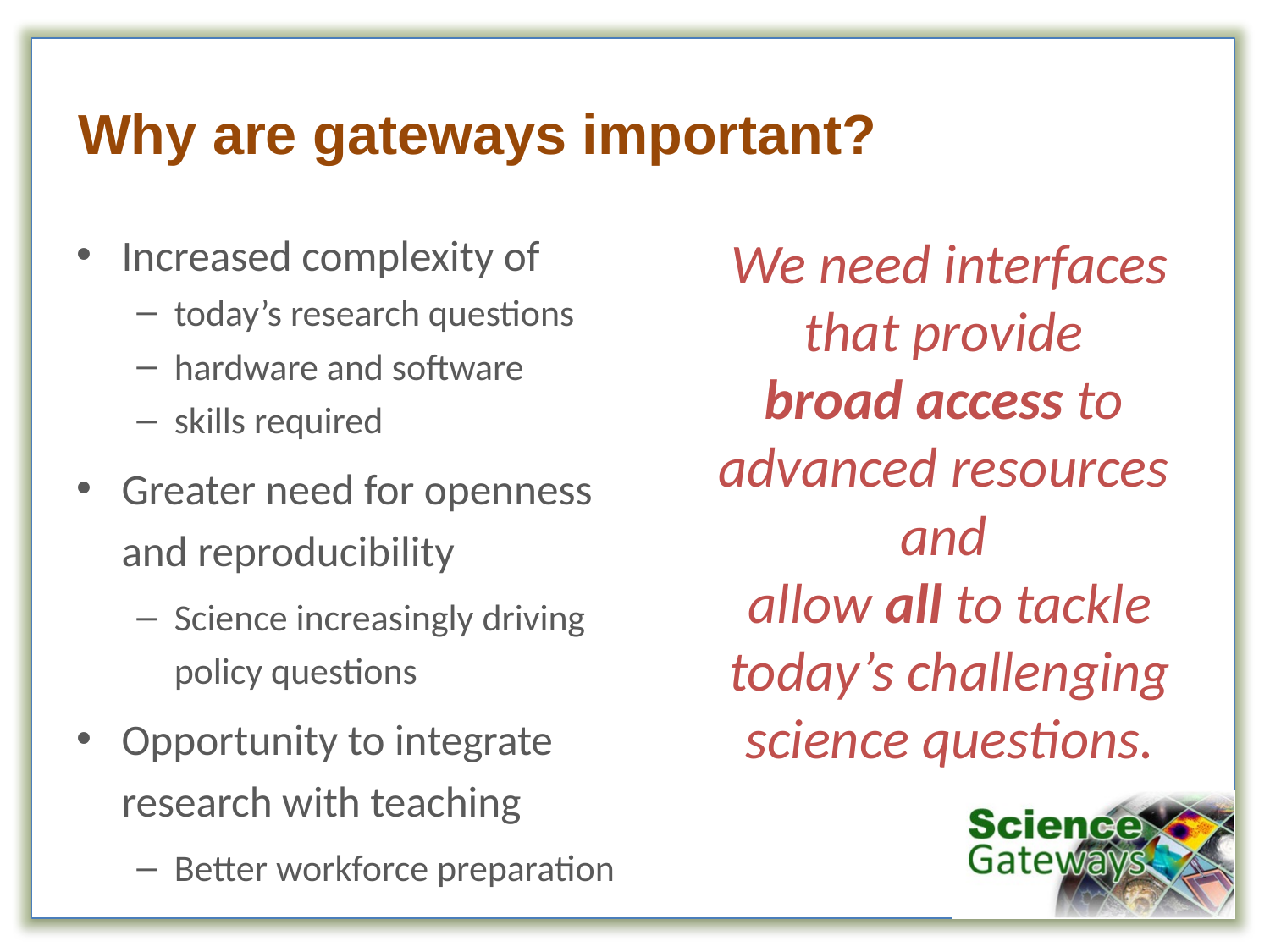

# Why are gateways important?
Increased complexity of
today’s research questions
hardware and software
skills required
Greater need for openness and reproducibility
Science increasingly driving policy questions
Opportunity to integrate research with teaching
Better workforce preparation
We need interfaces that provide
broad access to
advanced resources
and
allow all to tackle today’s challenging science questions.